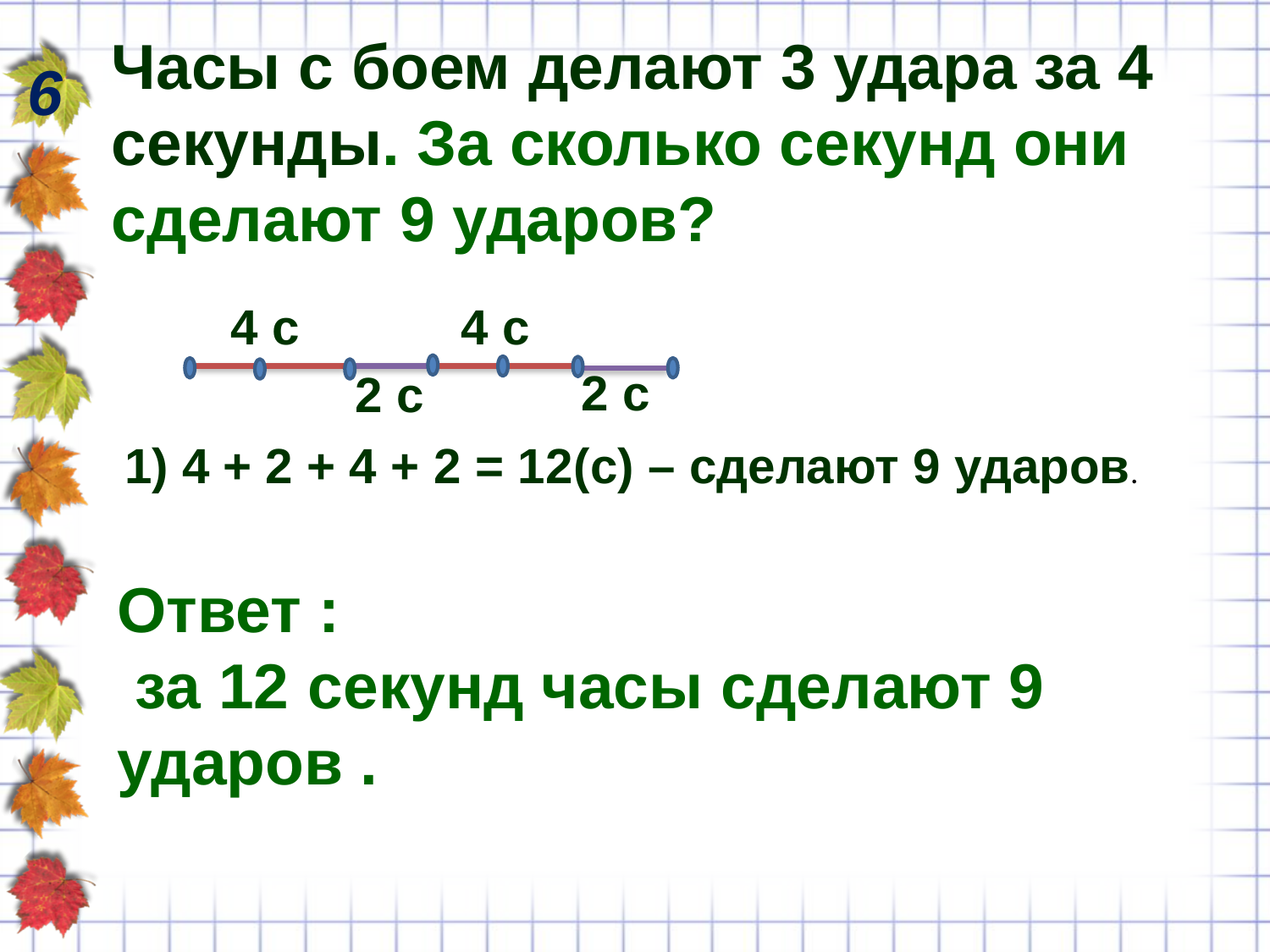

Часы с боем делают 3 удара за 4 секунды. За сколько секунд они сделают 9 ударов?
6
4 с
4 с

2 с

2 с

 1) 4 + 2 + 4 + 2 = 12(с) – сделают 9 ударов.

Ответ :
 за 12 секунд часы сделают 9 ударов .